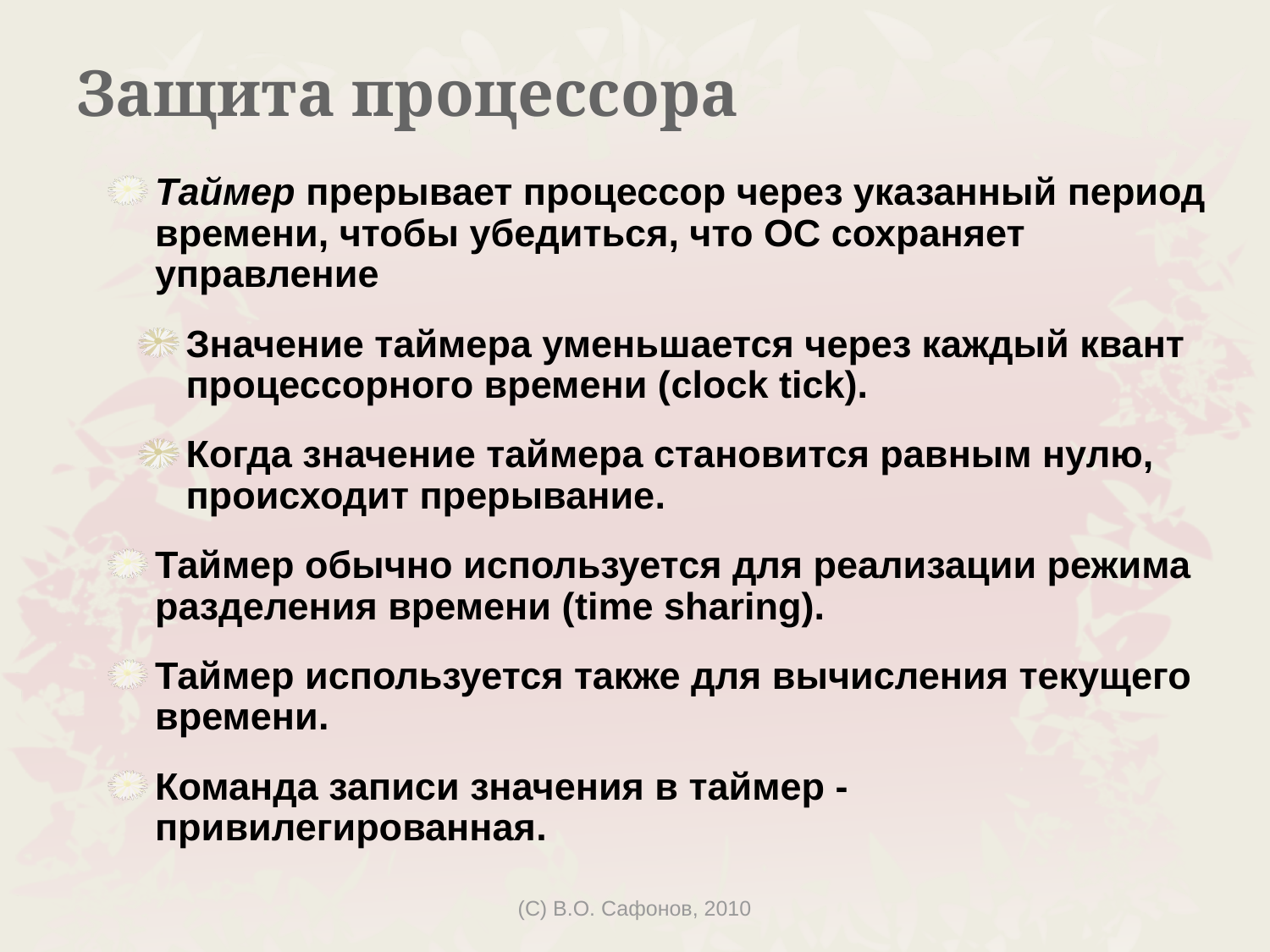

# Защита процессора
Таймер прерывает процессор через указанный период времени, чтобы убедиться, что ОС сохраняет управление
Значение таймера уменьшается через каждый квант процессорного времени (clock tick).
Когда значение таймера становится равным нулю, происходит прерывание.
Таймер обычно используется для реализации режима разделения времени (time sharing).
Таймер используется также для вычисления текущего времени.
Команда записи значения в таймер - привилегированная.
(C) В.О. Сафонов, 2010